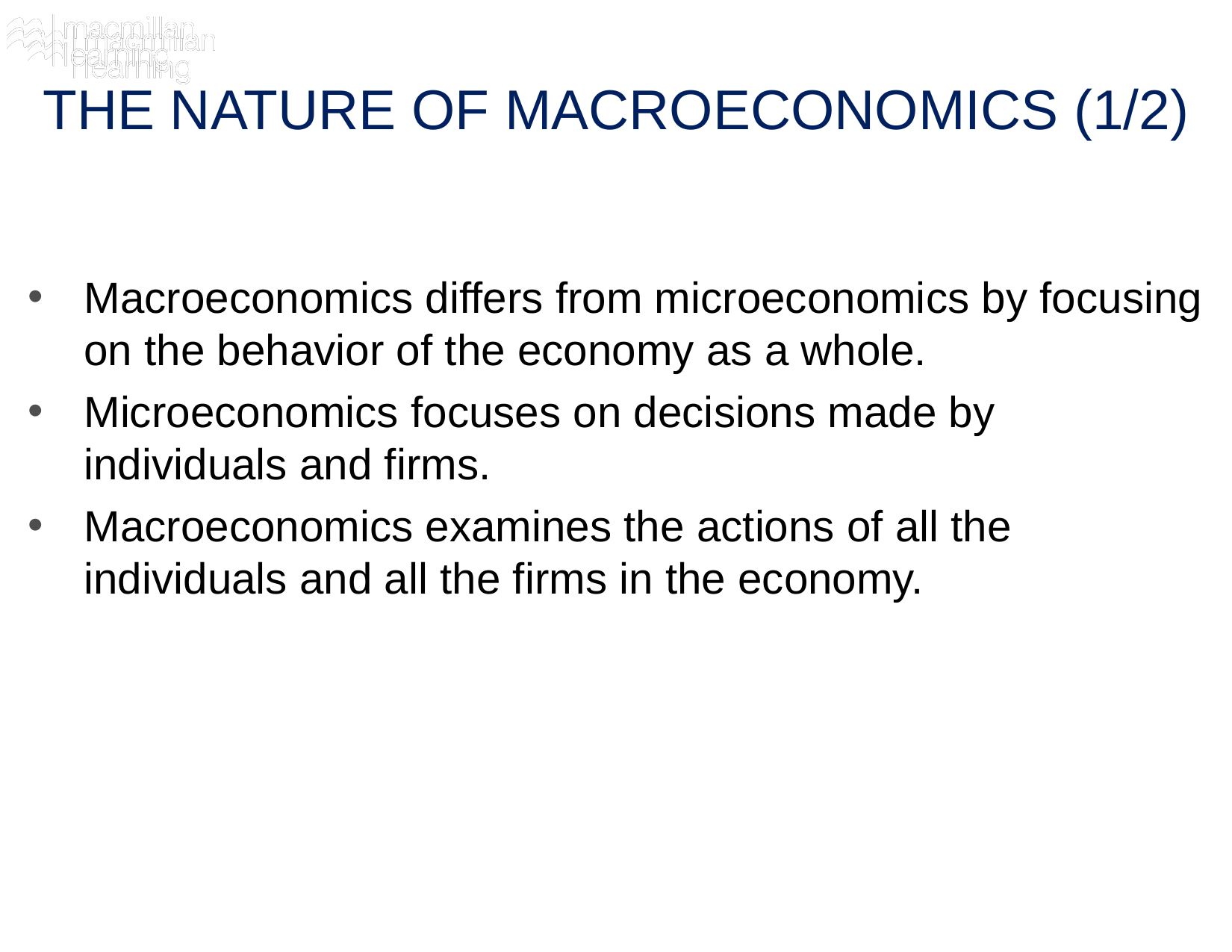

# THE NATURE OF MACROECONOMICS (1/2)
Macroeconomics differs from microeconomics by focusing on the behavior of the economy as a whole.
Microeconomics focuses on decisions made by individuals and firms.
Macroeconomics examines the actions of all the individuals and all the firms in the economy.